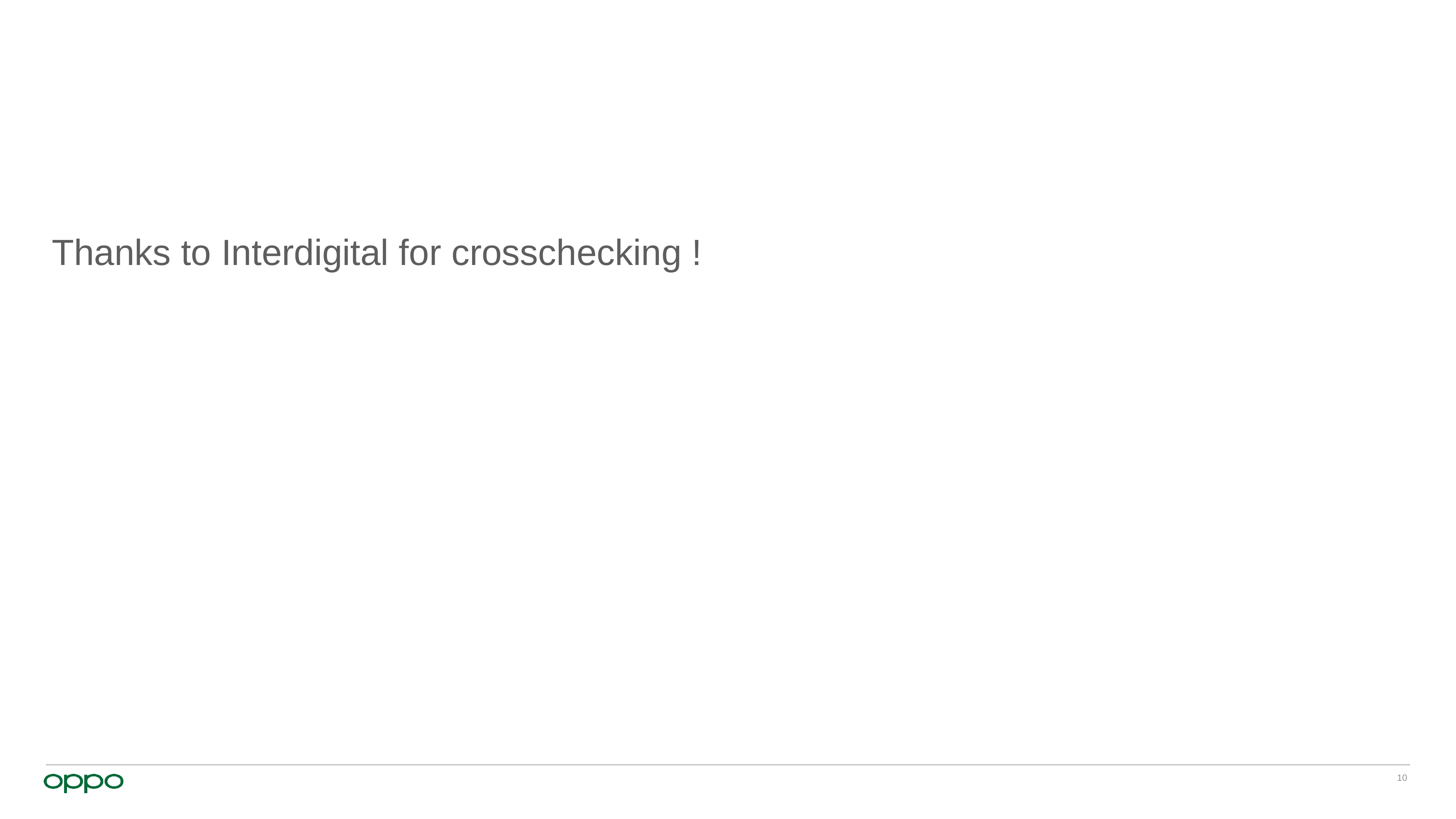

#
Thanks to Interdigital for crosschecking !